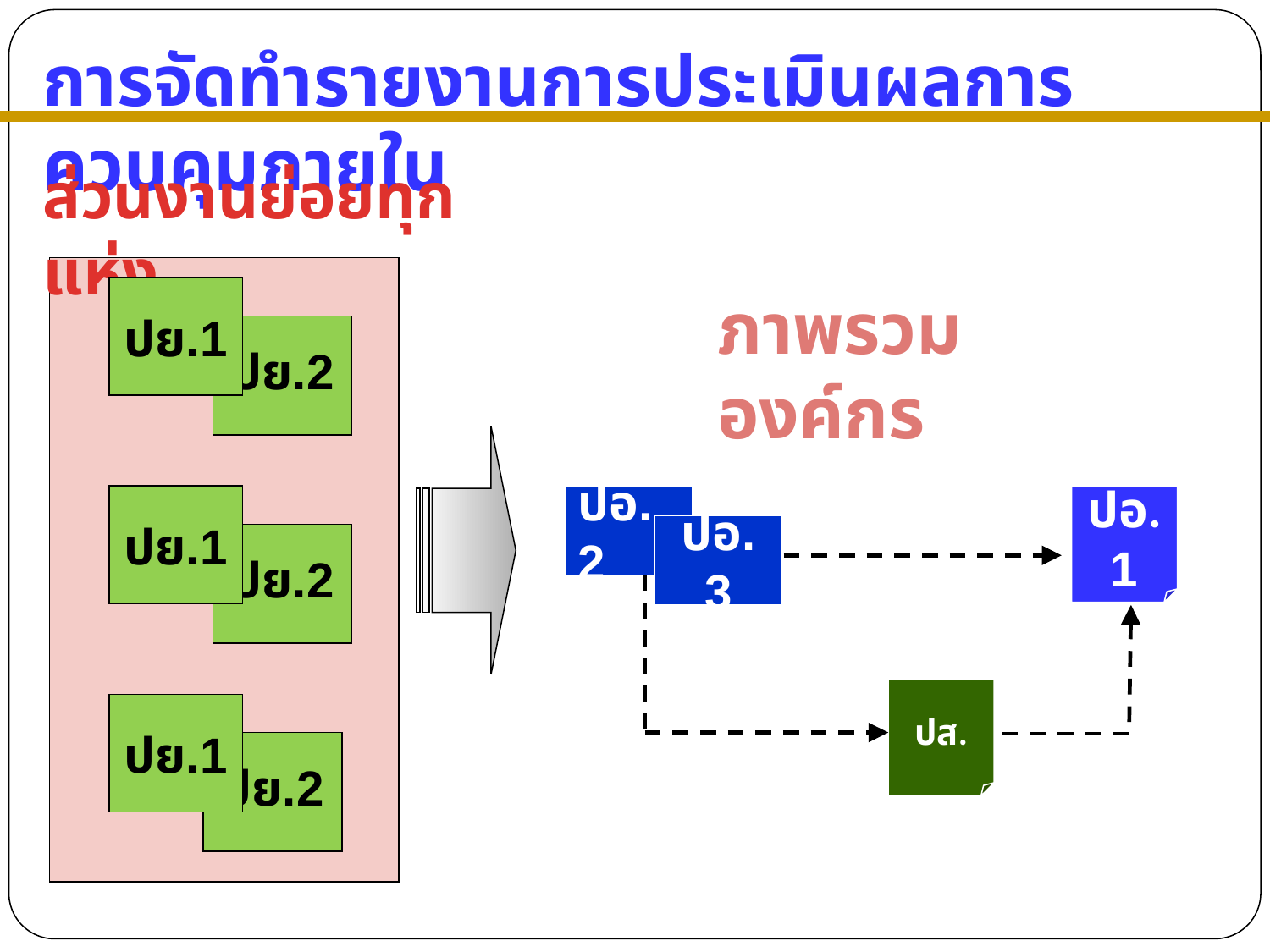

การจัดทำรายงานการประเมินผลการควบคุมภายใน
ส่วนงานย่อยทุกแห่ง

ปย.1
ภาพรวมองค์กร

      ปย.2

ปย.1
ปอ.1
ปอ.2
ปอ.3

      ปย.2

ปส.
ปย.1

      ปย.2